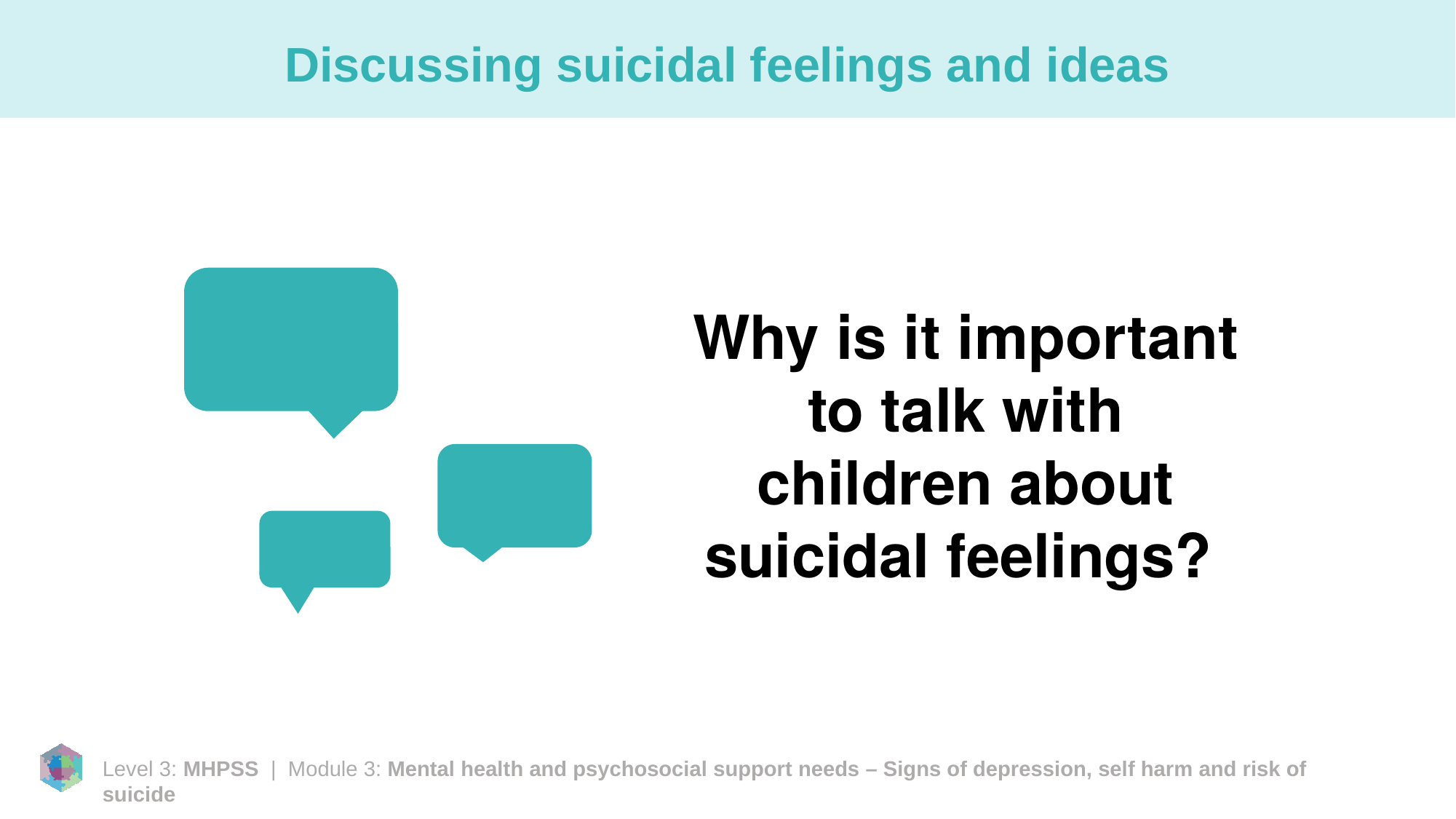

# Discussing suicidal feelings and ideas
Why is it important to talk with children about suicidal feelings?